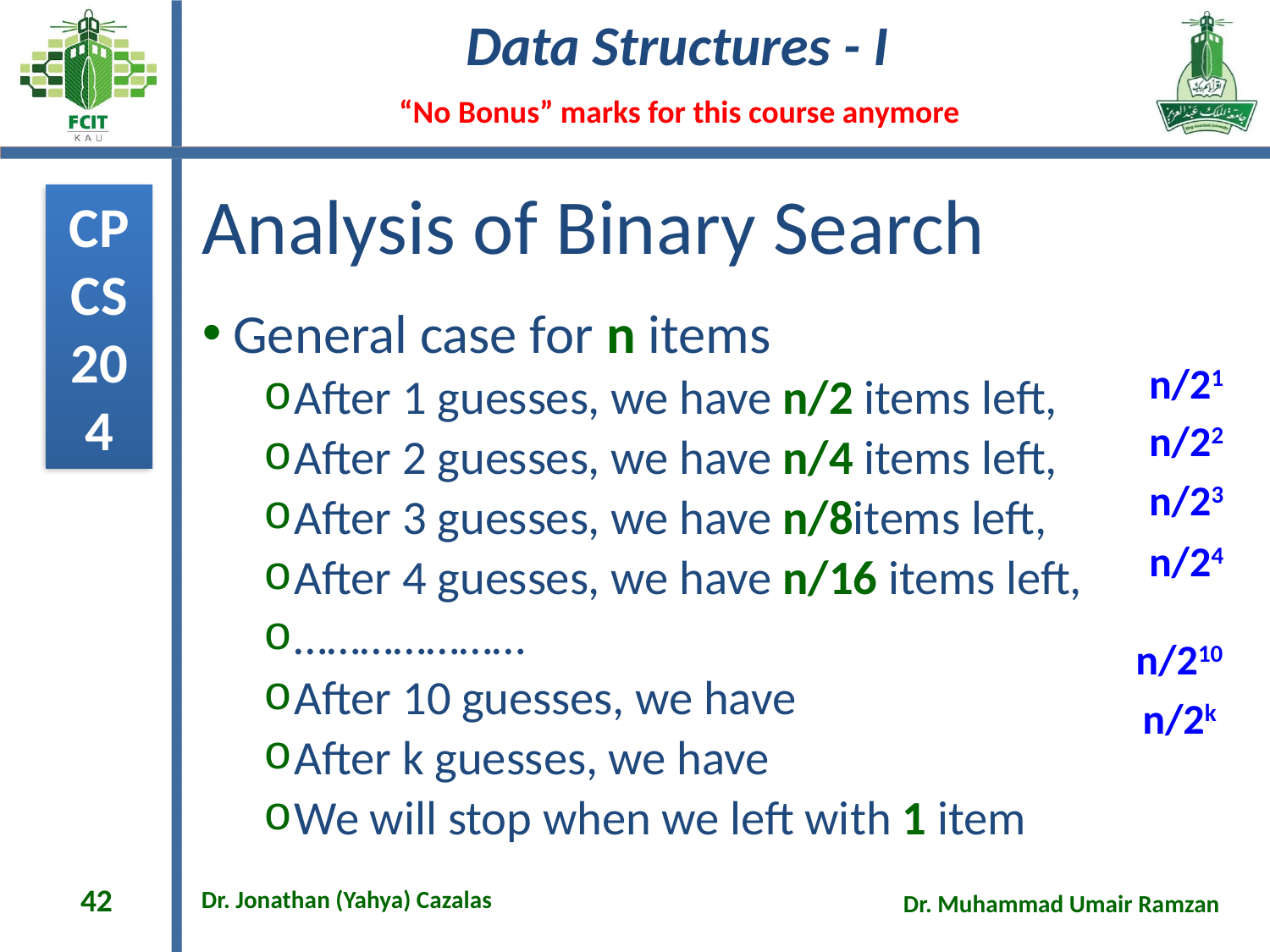

# Analysis of Binary Search
General case for n items
After 1 guesses, we have n/2 items left,
After 2 guesses, we have n/4 items left,
After 3 guesses, we have n/8items left,
After 4 guesses, we have n/16 items left,
…………………
After 10 guesses, we have
After k guesses, we have
We will stop when we left with 1 item
n/21
n/22
n/23
n/24
n/210
n/2k
42